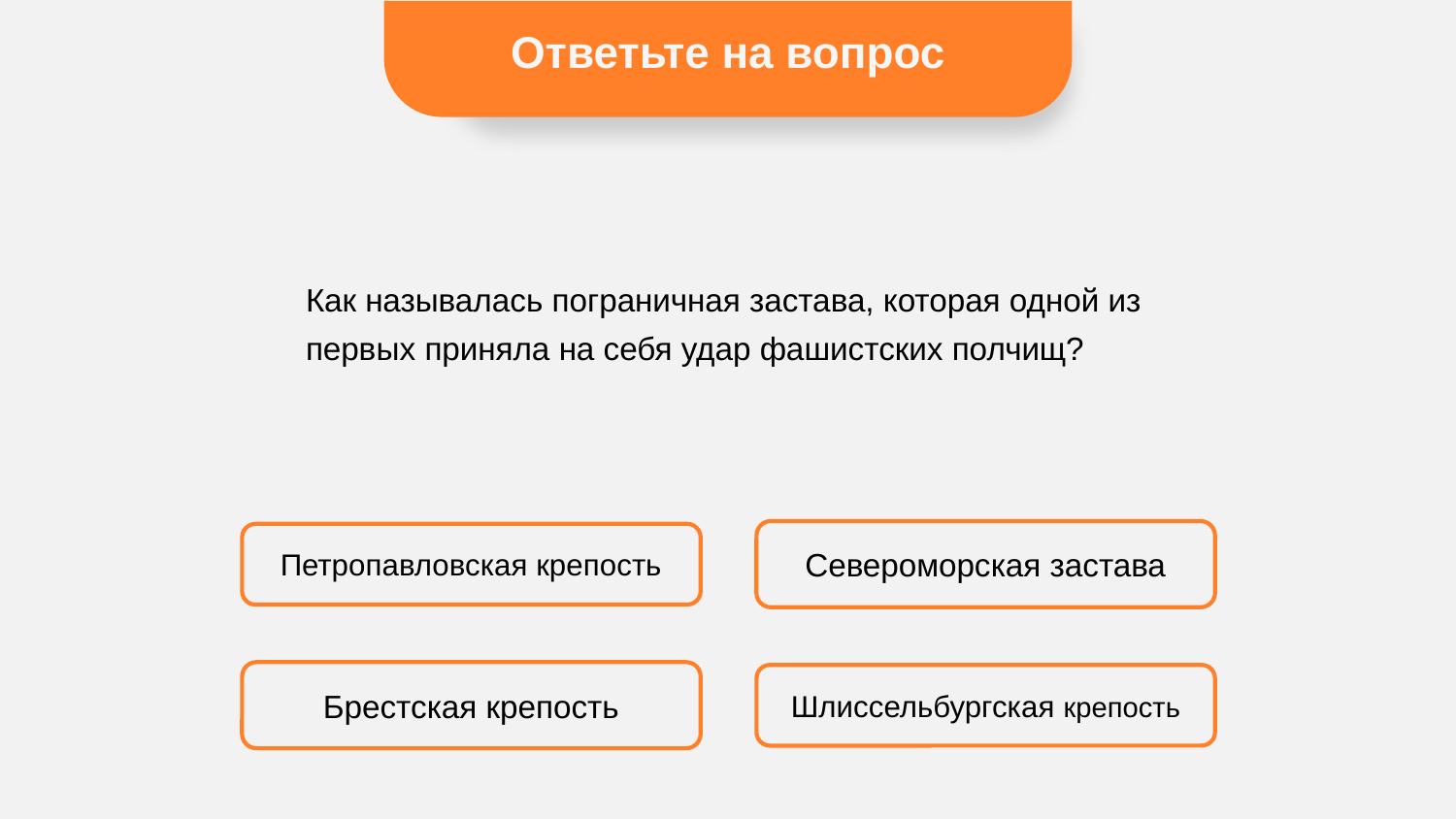

Ответьте на вопрос
Как называлась пограничная застава, которая одной из первых приняла на себя удар фашистских полчищ?
Североморская застава
Петропавловская крепость
Брестская крепость
Шлиссельбургская крепость